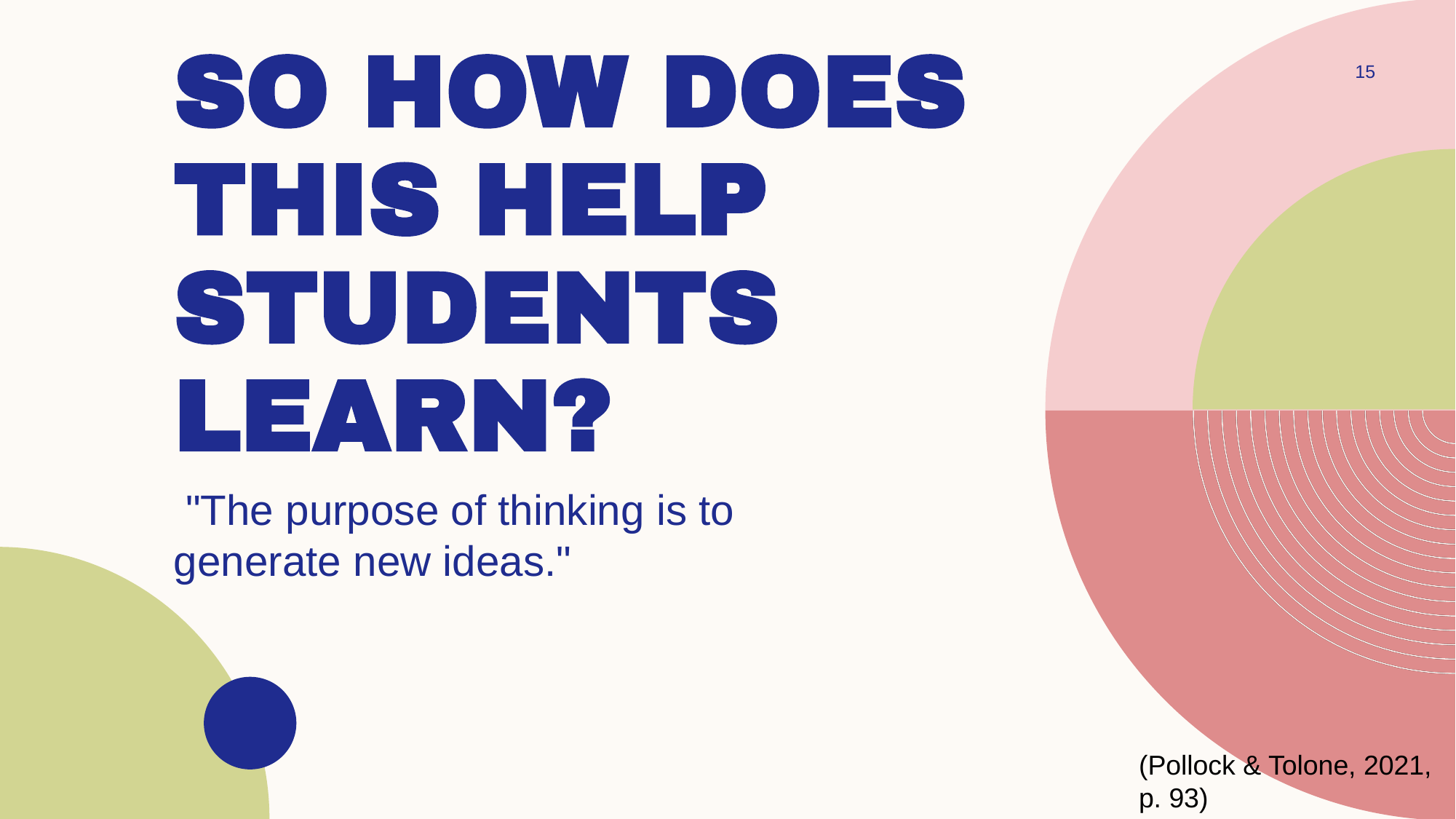

# So how does this help students learn?
15
 "The purpose of thinking is to generate new ideas."
(Pollock & Tolone, 2021, p. 93)